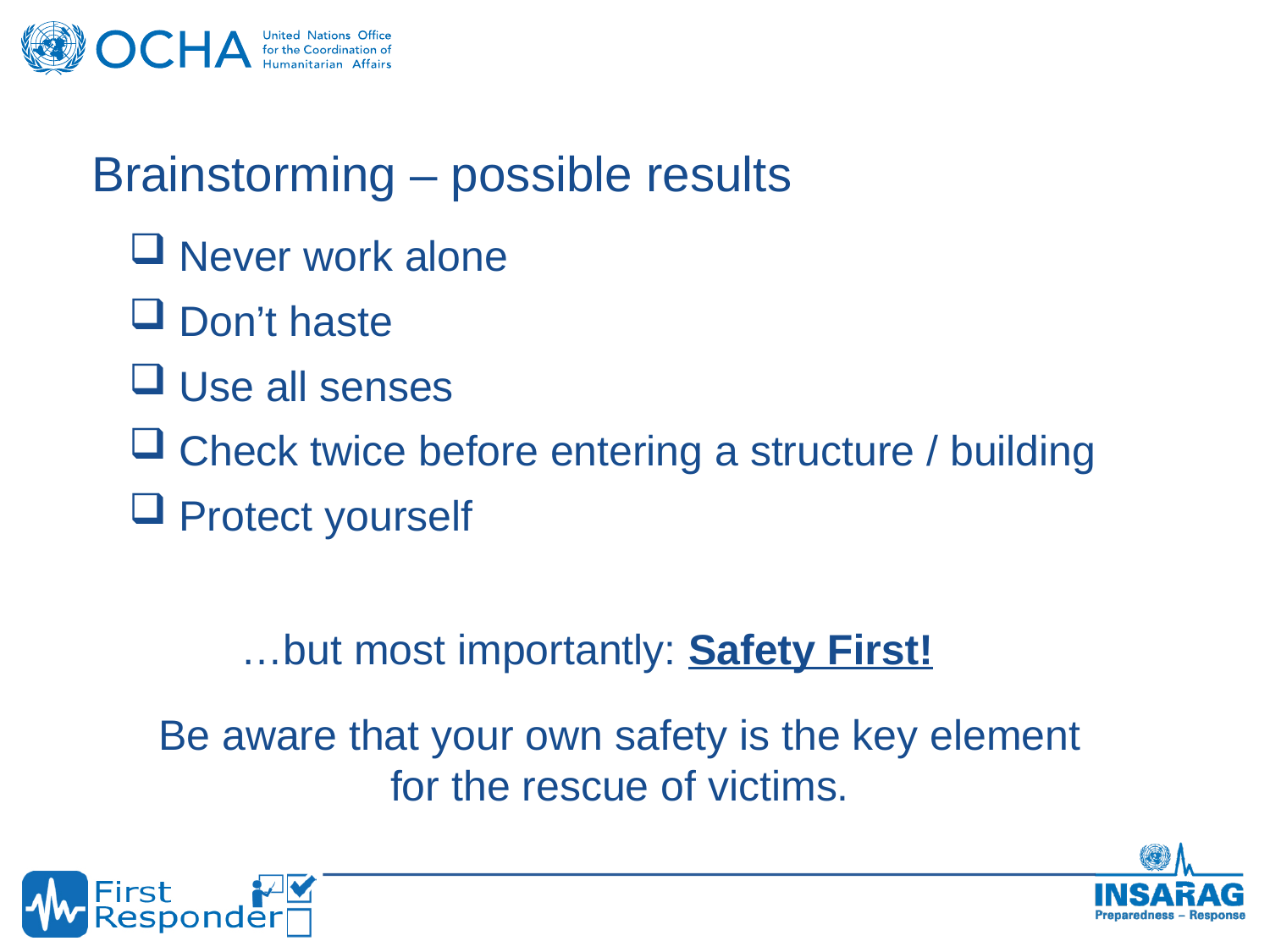

Other rules are:

# Brainstorming – possible results
Never work alone
Don’t haste
Use all senses
Check twice before entering a structure / building
Protect yourself
…but most importantly: Safety First!
Be aware that your own safety is the key element for the rescue of victims.